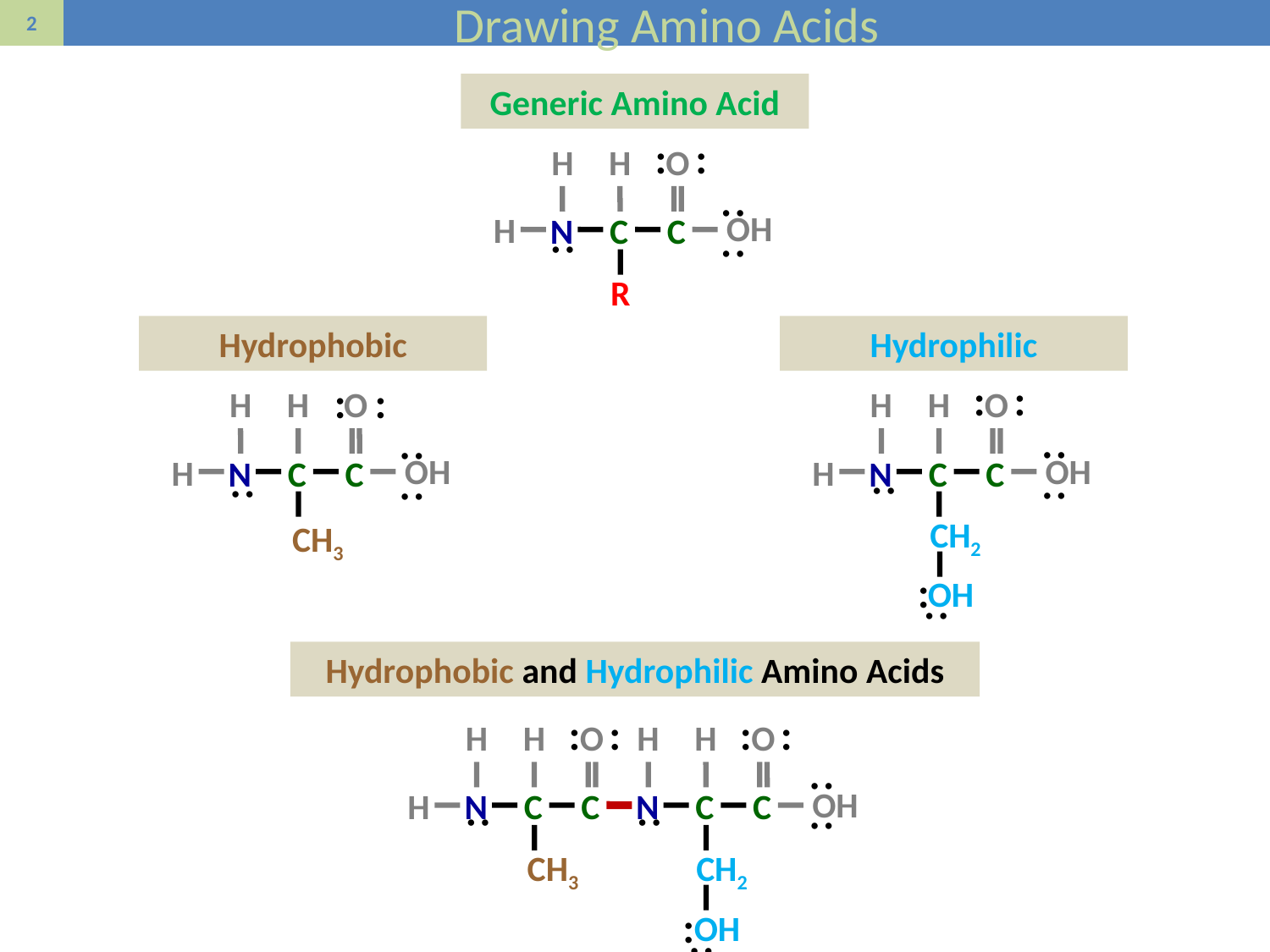

# Drawing Amino Acids
Generic Amino Acid
H
H
O

OH
H
N
C
C

R
:
:
:
:
:
Hydrophobic
H
H
O

OH
H
N
C
C

CH3
Hydrophilic
H
H
O

OH
H
N
C
C

CH2

OH
:
:
:
:
:
:
:
:
:
:
:
:
Hydrophobic and Hydrophilic Amino Acids
:
:
:
:
H
H
O
H
H
O

:
:

OH
H
N
C
C
N
C
C
:
:

CH3
CH2
2
:
:

OH